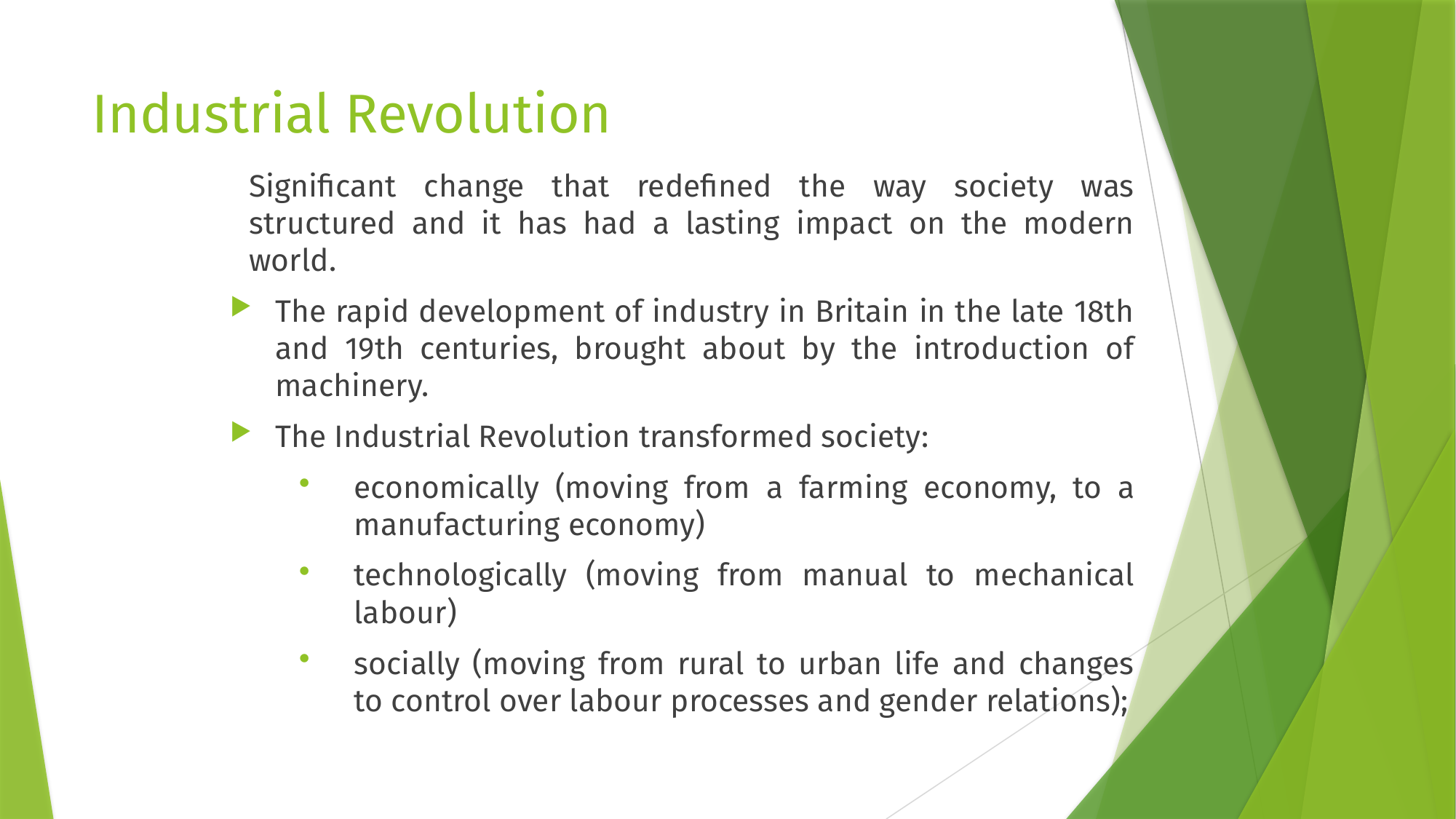

# Industrial Revolution
Significant change that redefined the way society was structured and it has had a lasting impact on the modern world.
The rapid development of industry in Britain in the late 18th and 19th centuries, brought about by the introduction of machinery.
The Industrial Revolution transformed society:
economically (moving from a farming economy, to a manufacturing economy)
technologically (moving from manual to mechanical labour)
socially (moving from rural to urban life and changes to control over labour processes and gender relations);